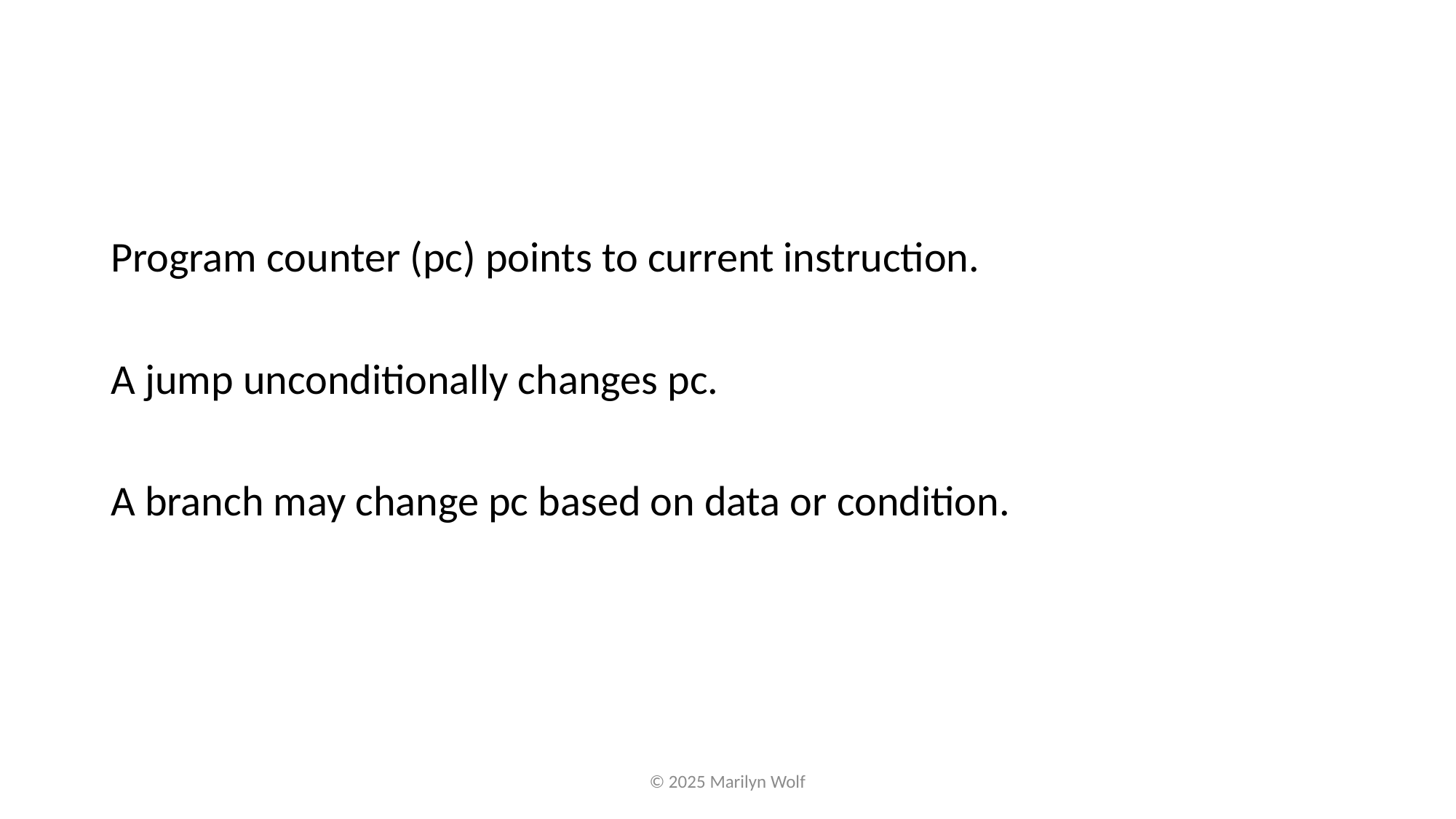

Program counter (pc) points to current instruction.

A jump unconditionally changes pc.

A branch may change pc based on data or condition.
© 2025 Marilyn Wolf